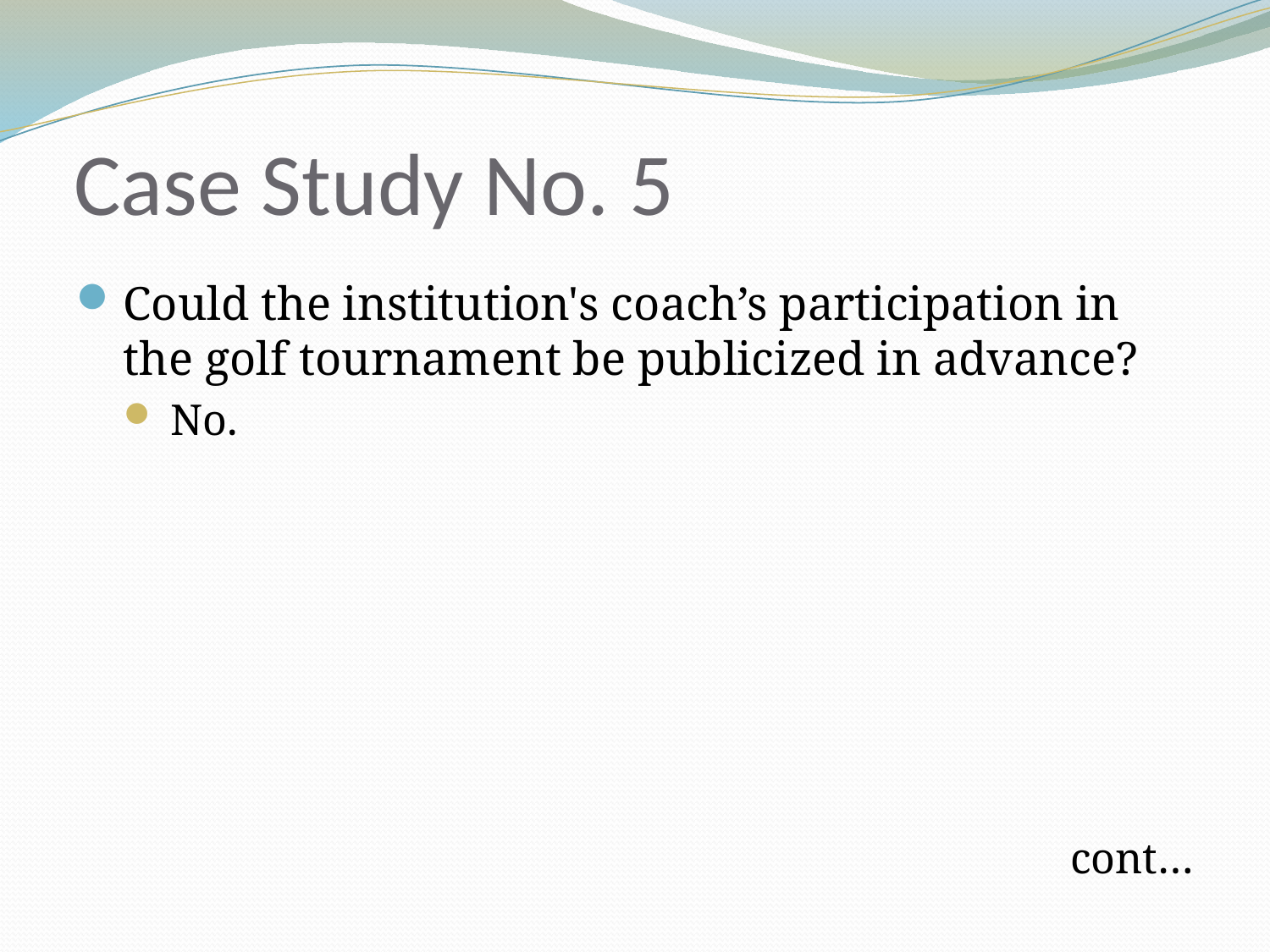

# Case Study No. 5
Could the institution's coach’s participation in the golf tournament be publicized in advance?
No.

cont…